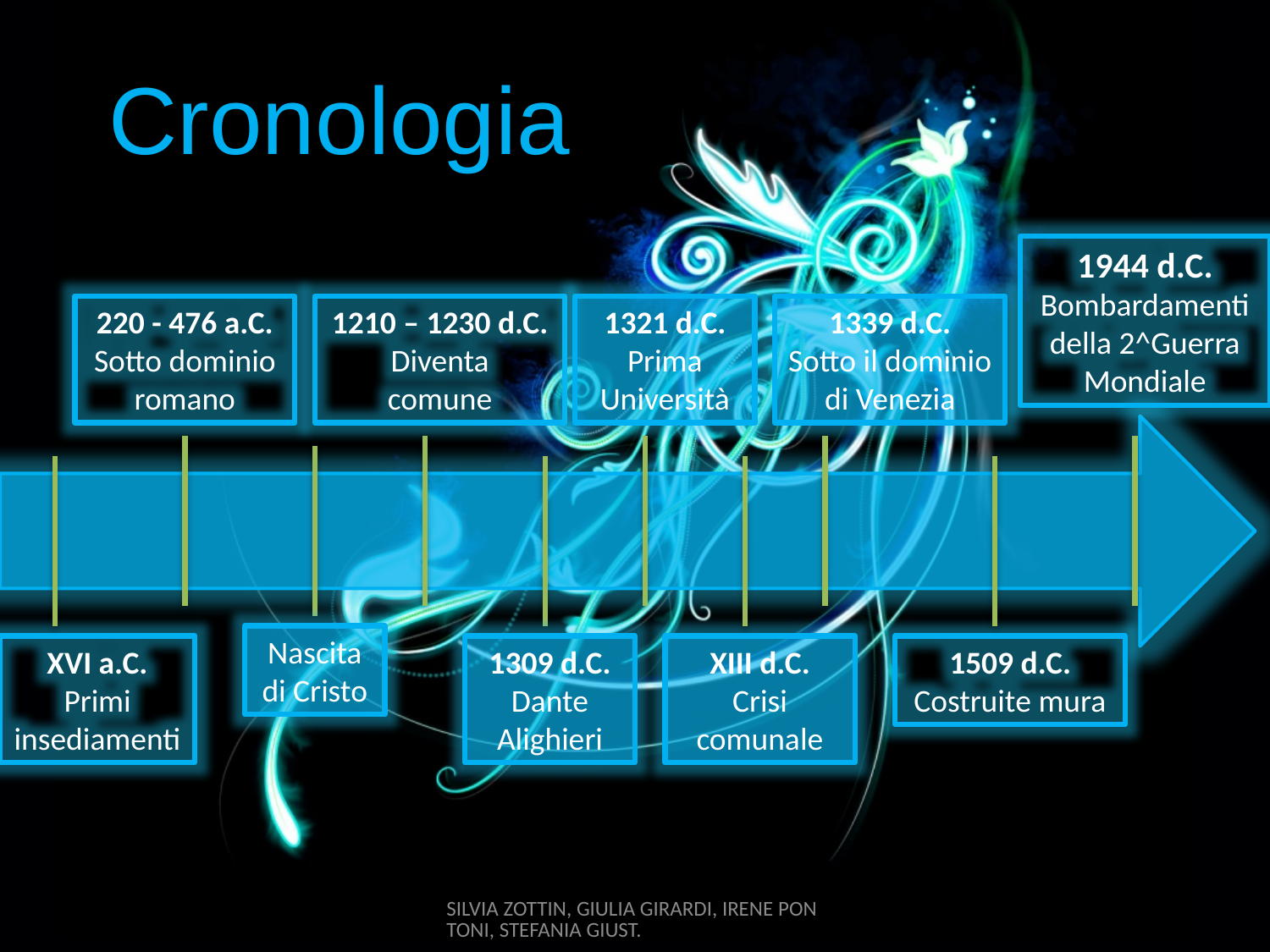

# Cronologia
1944 d.C.
Bombardamenti della 2^Guerra Mondiale
220 - 476 a.C.
Sotto dominio romano
1210 – 1230 d.C.
Diventa
comune
1321 d.C.
Prima
Università
1339 d.C.
Sotto il dominio di Venezia

Nascita di Cristo
XVI a.C.
Primi insediamenti
1309 d.C.
Dante Alighieri
XIII d.C.
Crisi
comunale
1509 d.C.
Costruite mura
SILVIA ZOTTIN, GIULIA GIRARDI, IRENE PONTONI, STEFANIA GIUST.